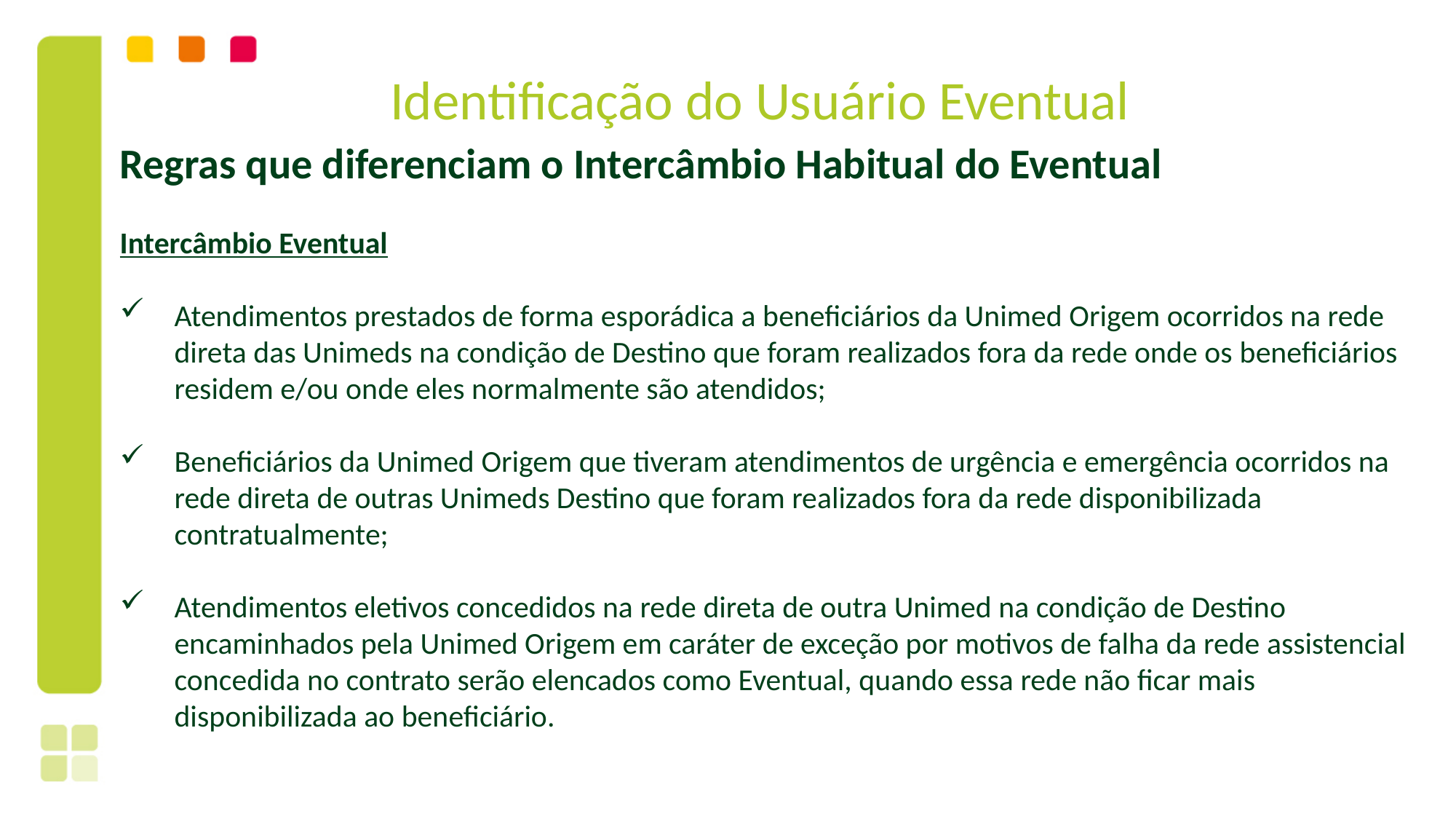

# Identificação do Usuário Eventual
Regras que diferenciam o Intercâmbio Habitual do Eventual

Intercâmbio Eventual

Atendimentos prestados de forma esporádica a beneficiários da Unimed Origem ocorridos na rede direta das Unimeds na condição de Destino que foram realizados fora da rede onde os beneficiários residem e/ou onde eles normalmente são atendidos;

Beneficiários da Unimed Origem que tiveram atendimentos de urgência e emergência ocorridos na rede direta de outras Unimeds Destino que foram realizados fora da rede disponibilizada contratualmente;

Atendimentos eletivos concedidos na rede direta de outra Unimed na condição de Destino encaminhados pela Unimed Origem em caráter de exceção por motivos de falha da rede assistencial concedida no contrato serão elencados como Eventual, quando essa rede não ficar mais disponibilizada ao beneficiário.